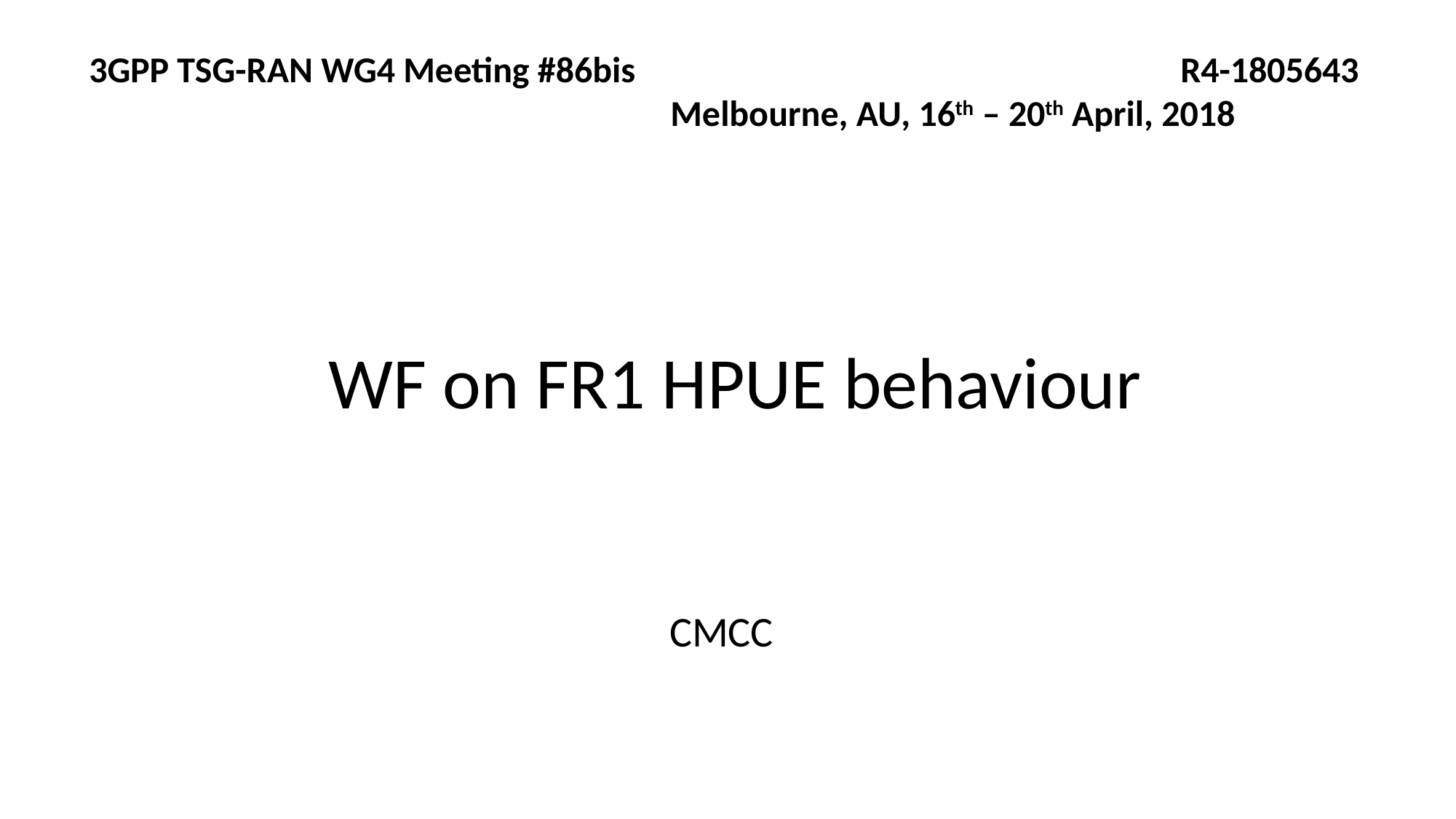

3GPP TSG-RAN WG4 Meeting #86bis 					R4-1805643                                                                         Melbourne, AU, 16th – 20th April, 2018
# WF on FR1 HPUE behaviour
CMCC